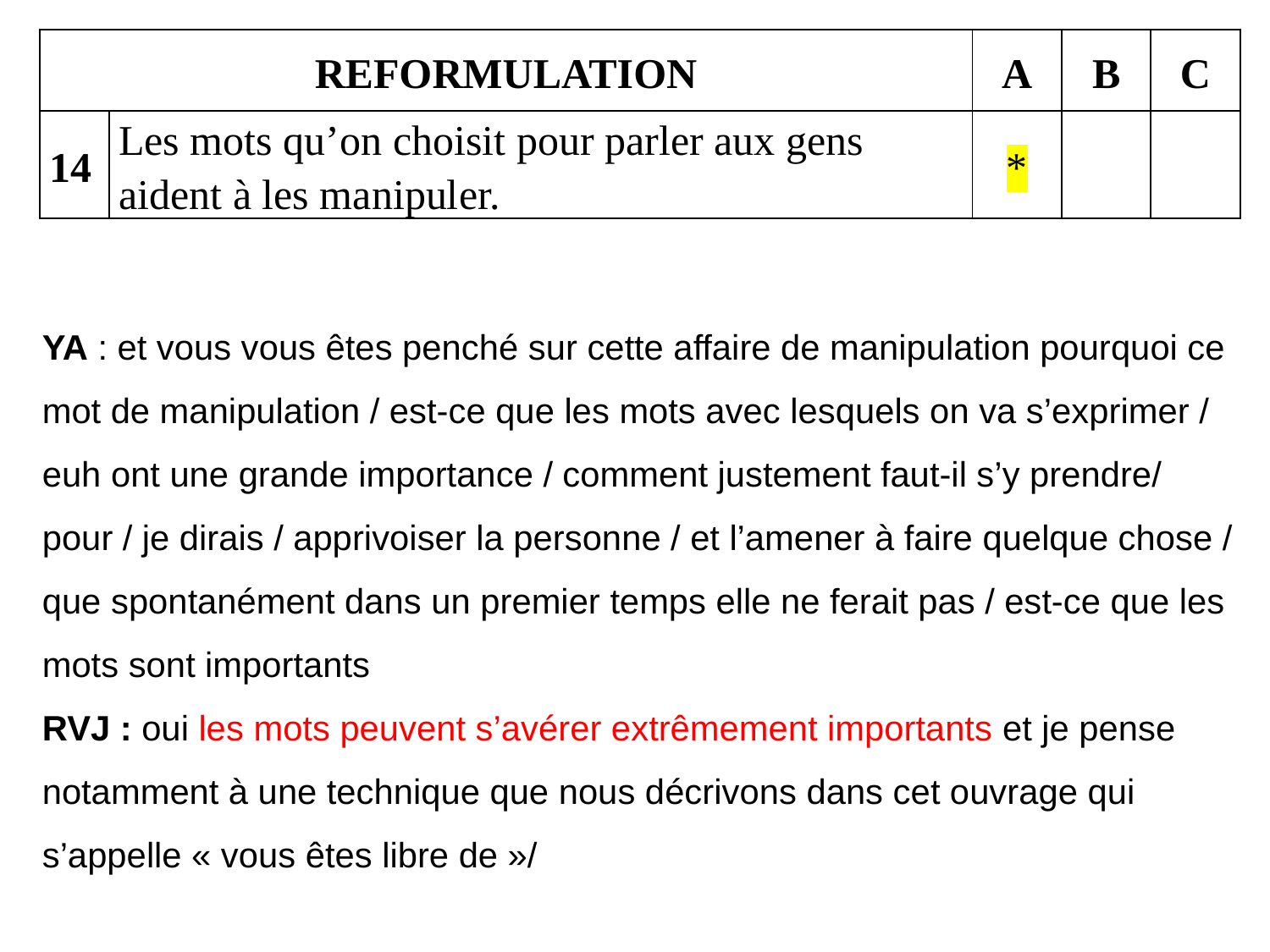

| Reformulation |  | А | В | C |
| --- | --- | --- | --- | --- |
| 14 | Les mots qu’on choisit pour parler aux gens aident à les manipuler. | \* |  |  |
YA : et vous vous êtes penché sur cette affaire de manipulation pourquoi ce mot de manipulation / est-ce que les mots avec lesquels on va s’exprimer / euh ont une grande importance / comment justement faut-il s’y prendre/ pour / je dirais / apprivoiser la personne / et l’amener à faire quelque chose / que spontanément dans un premier temps elle ne ferait pas / est-ce que les mots sont importants
RVJ : oui les mots peuvent s’avérer extrêmement importants et je pense notamment à une technique que nous décrivons dans cet ouvrage qui s’appelle « vous êtes libre de »/